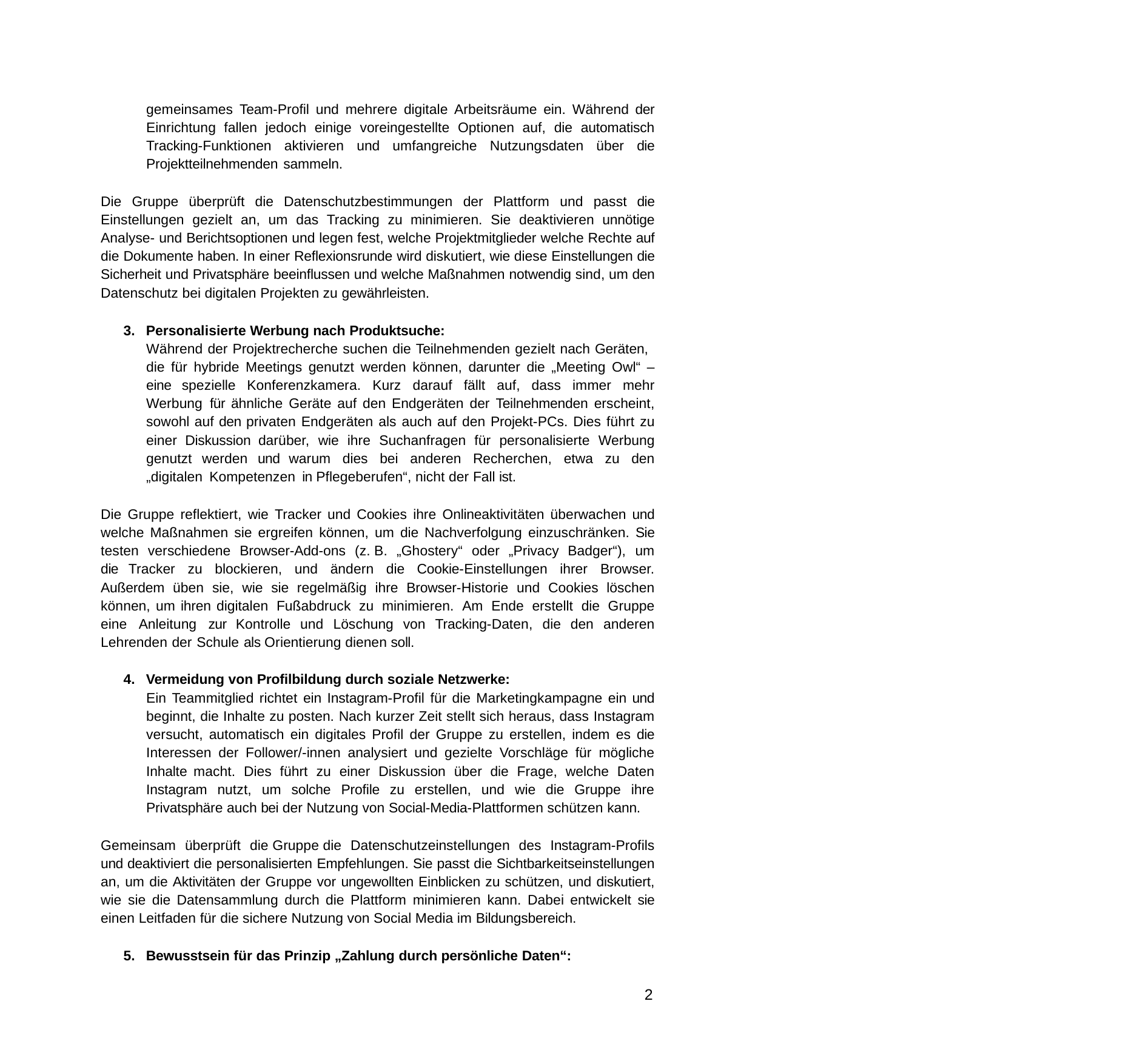

gemeinsames Team-Profil und mehrere digitale Arbeitsräume ein. Während der Einrichtung fallen jedoch einige voreingestellte Optionen auf, die automatisch Tracking-Funktionen aktivieren und umfangreiche Nutzungsdaten über die Projektteilnehmenden sammeln.

Die Gruppe überprüft die Datenschutzbestimmungen der Plattform und passt die Einstellungen gezielt an, um das Tracking zu minimieren. Sie deaktivieren unnötige Analyse- und Berichtsoptionen und legen fest, welche Projektmitglieder welche Rechte auf die Dokumente haben. In einer Reflexionsrunde wird diskutiert, wie diese Einstellungen die Sicherheit und Privatsphäre beeinflussen und welche Maßnahmen notwendig sind, um den Datenschutz bei digitalen Projekten zu gewährleisten.

Personalisierte Werbung nach Produktsuche:
Während der Projektrecherche suchen die Teilnehmenden gezielt nach Geräten,
die für hybride Meetings genutzt werden können, darunter die „Meeting Owl“ – eine spezielle Konferenzkamera. Kurz darauf fällt auf, dass immer mehr Werbung für ähnliche Geräte auf den Endgeräten der Teilnehmenden erscheint, sowohl auf den privaten Endgeräten als auch auf den Projekt-PCs. Dies führt zu einer Diskussion darüber, wie ihre Suchanfragen für personalisierte Werbung genutzt werden und warum dies bei anderen Recherchen, etwa zu den „digitalen Kompetenzen in Pflegeberufen“, nicht der Fall ist.

Die Gruppe reflektiert, wie Tracker und Cookies ihre Onlineaktivitäten überwachen und welche Maßnahmen sie ergreifen können, um die Nachverfolgung einzuschränken. Sie testen verschiedene Browser-Add-ons (z. B. „Ghostery“ oder „Privacy Badger“), um die Tracker zu blockieren, und ändern die Cookie-Einstellungen ihrer Browser. Außerdem üben sie, wie sie regelmäßig ihre Browser-Historie und Cookies löschen können, um ihren digitalen Fußabdruck zu minimieren. Am Ende erstellt die Gruppe eine Anleitung zur Kontrolle und Löschung von Tracking-Daten, die den anderen Lehrenden der Schule als Orientierung dienen soll.

Vermeidung von Profilbildung durch soziale Netzwerke:
Ein Teammitglied richtet ein Instagram-Profil für die Marketingkampagne ein und beginnt, die Inhalte zu posten. Nach kurzer Zeit stellt sich heraus, dass Instagram versucht, automatisch ein digitales Profil der Gruppe zu erstellen, indem es die Interessen der Follower/-innen analysiert und gezielte Vorschläge für mögliche Inhalte macht. Dies führt zu einer Diskussion über die Frage, welche Daten Instagram nutzt, um solche Profile zu erstellen, und wie die Gruppe ihre Privatsphäre auch bei der Nutzung von Social-Media-Plattformen schützen kann.

Gemeinsam überprüft die Gruppe die Datenschutzeinstellungen des Instagram-Profils und deaktiviert die personalisierten Empfehlungen. Sie passt die Sichtbarkeitseinstellungen an, um die Aktivitäten der Gruppe vor ungewollten Einblicken zu schützen, und diskutiert, wie sie die Datensammlung durch die Plattform minimieren kann. Dabei entwickelt sie einen Leitfaden für die sichere Nutzung von Social Media im Bildungsbereich.

Bewusstsein für das Prinzip „Zahlung durch persönliche Daten“:
2